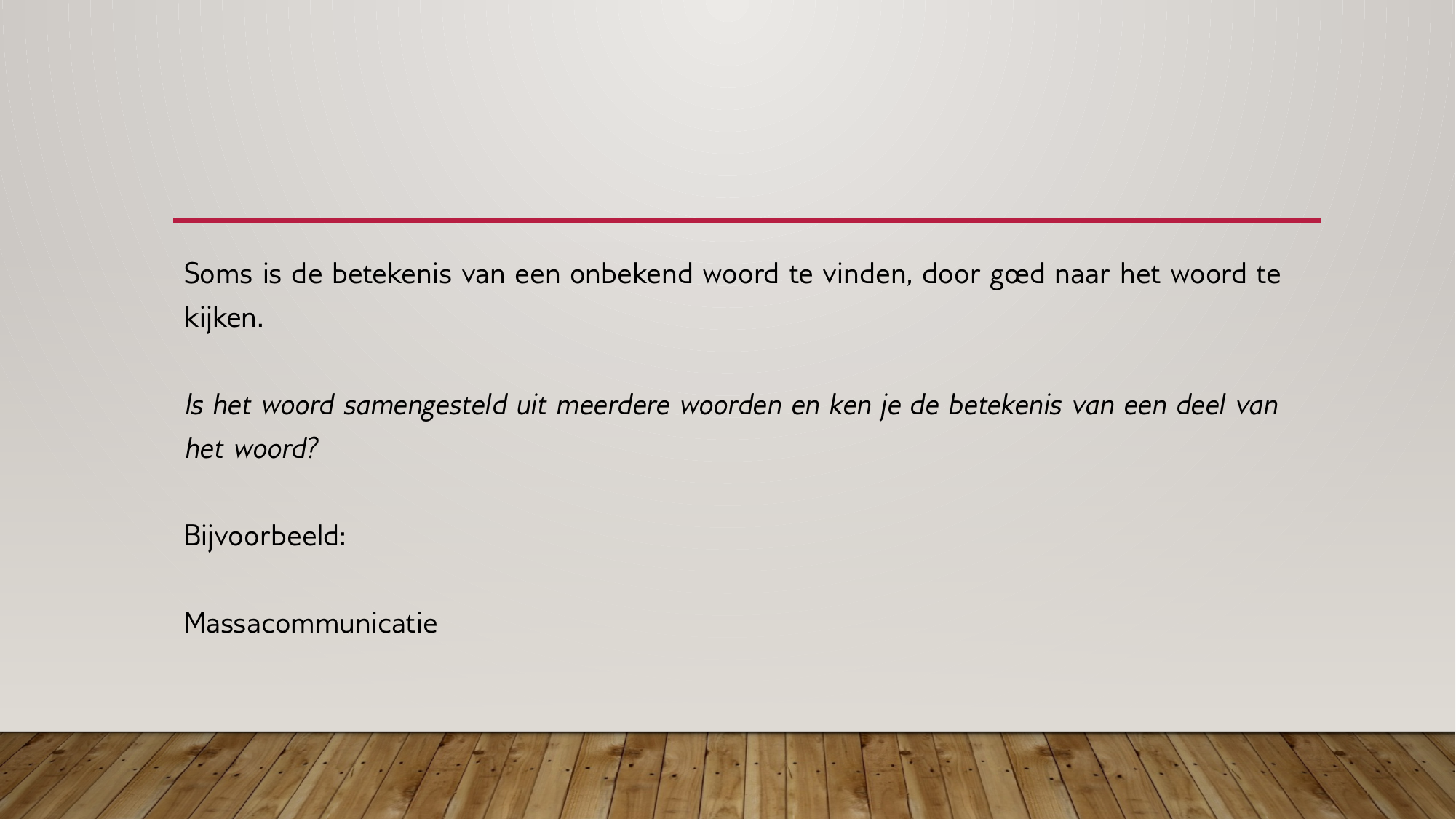

#
Soms is de betekenis van een onbekend woord te vinden, door goed naar het woord te kijken.
Is het woord samengesteld uit meerdere woorden en ken je de betekenis van een deel van het woord?
Bijvoorbeeld:
Massacommunicatie